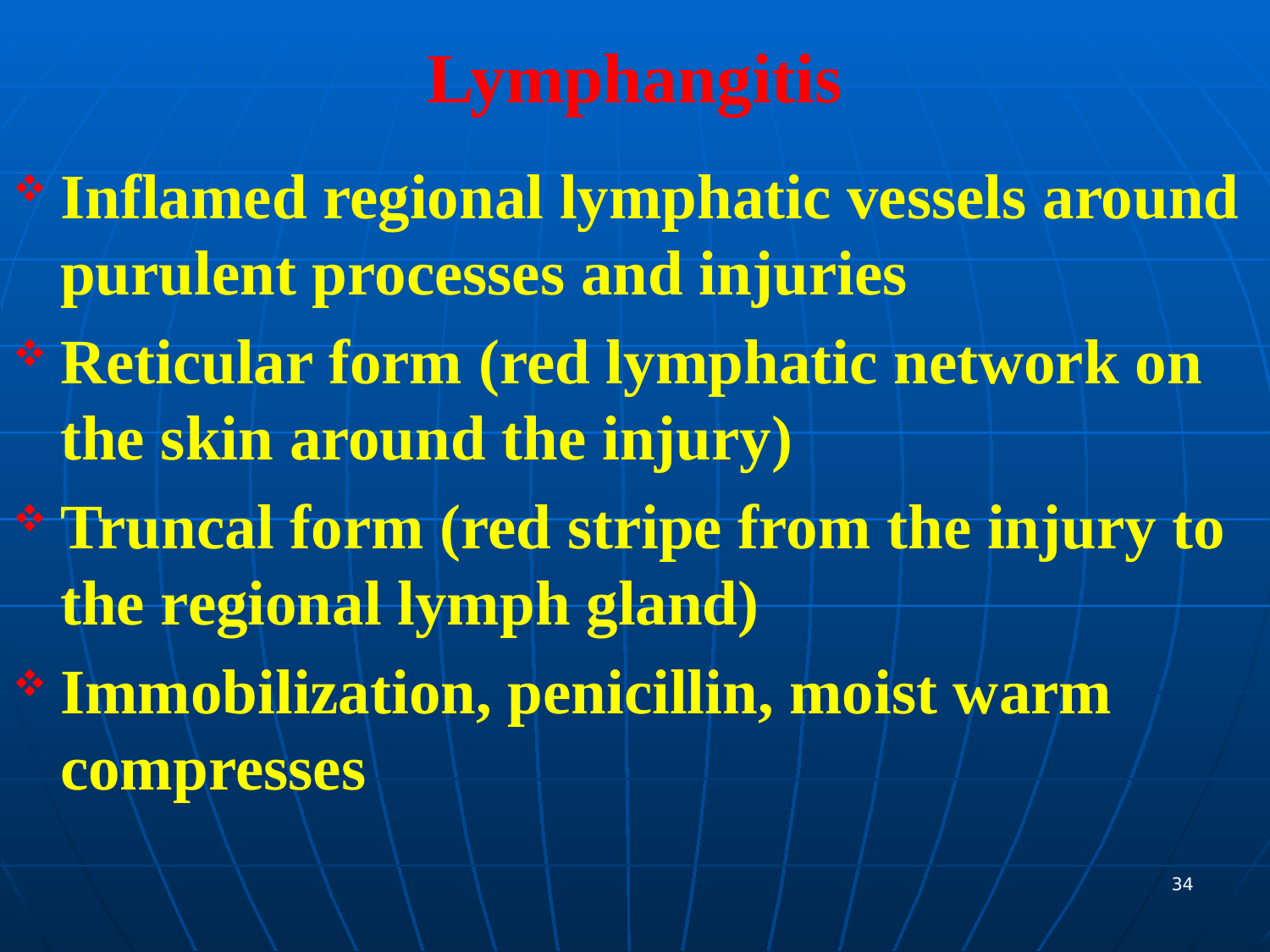

# Lymphangitis
Inflamed regional lymphatic vessels around purulent processes and injuries
Reticular form (red lymphatic network on the skin around the injury)
Truncal form (red stripe from the injury to the regional lymph gland)
Immobilization, penicillin, moist warm compresses
34